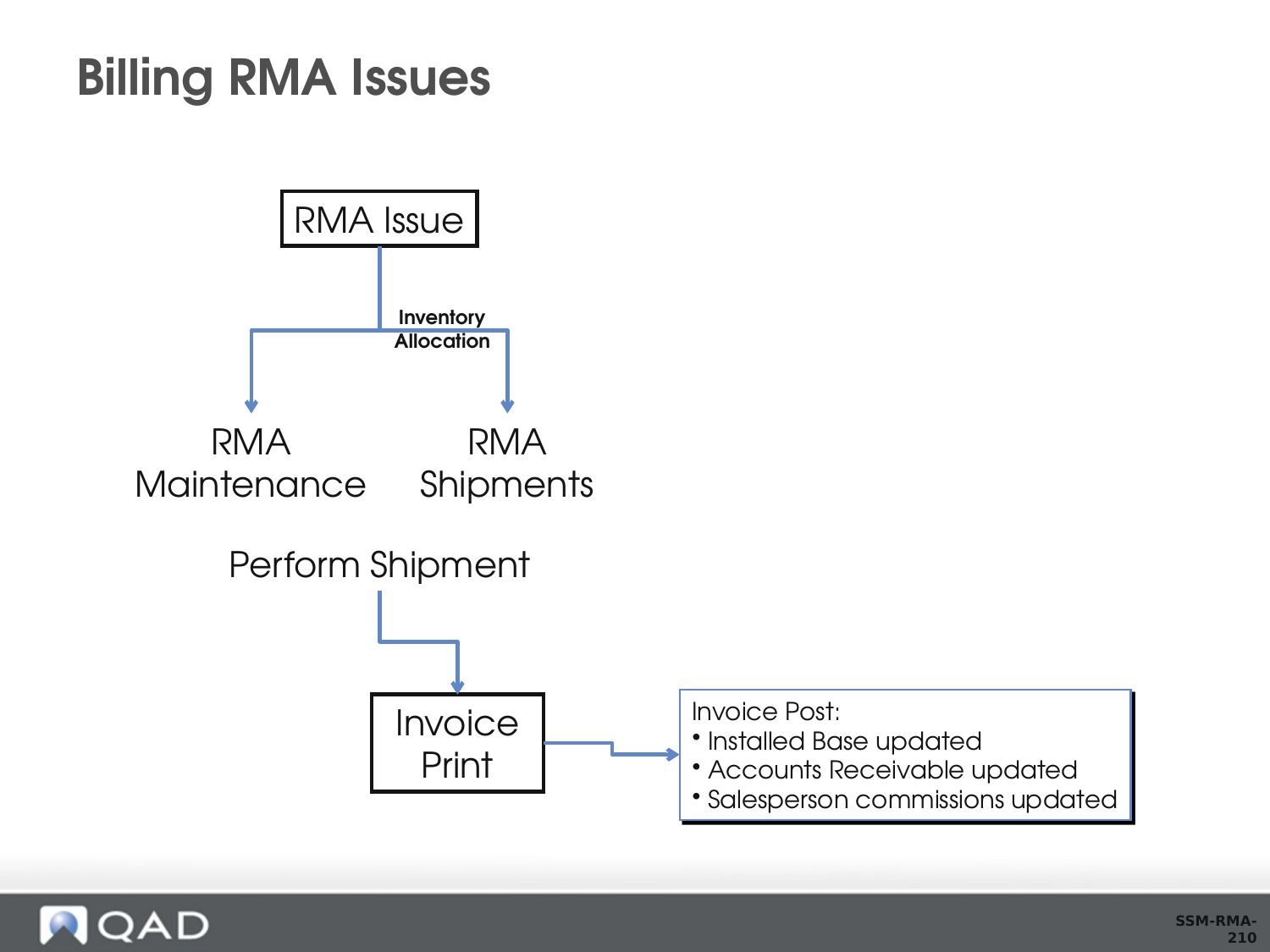

# Billing RMA Issues
RMA Issue
Inventory
Allocation

RMA
Maintenance
RMA
Shipments
Perform Shipment
Invoice Post:
Installed Base updated
Accounts Receivable updated
Salesperson commissions updated
Invoice
Print
SSM-RMA-210